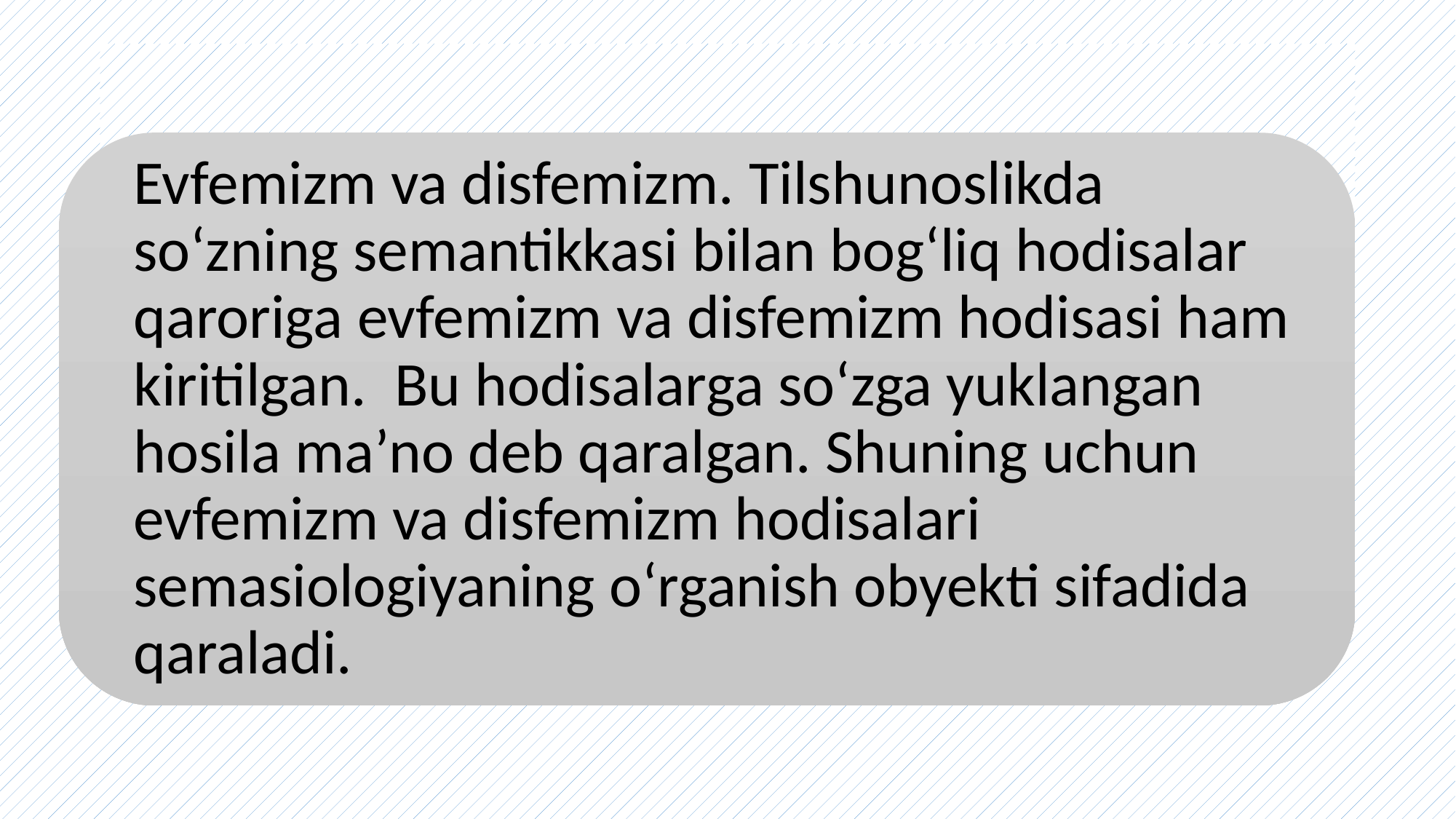

#
Evfemizm va disfemizm. Tilshunoslikda so‘zning semantikkasi bilan bog‘liq hodisalar qaroriga evfemizm va disfemizm hodisasi ham kiritilgan.  Bu hodisalarga so‘zga yuklangan hosila ma’no deb qaralgan. Shuning uchun evfemizm va disfemizm hodisalari semasiologiyaning o‘rganish obyekti sifadida qaraladi.